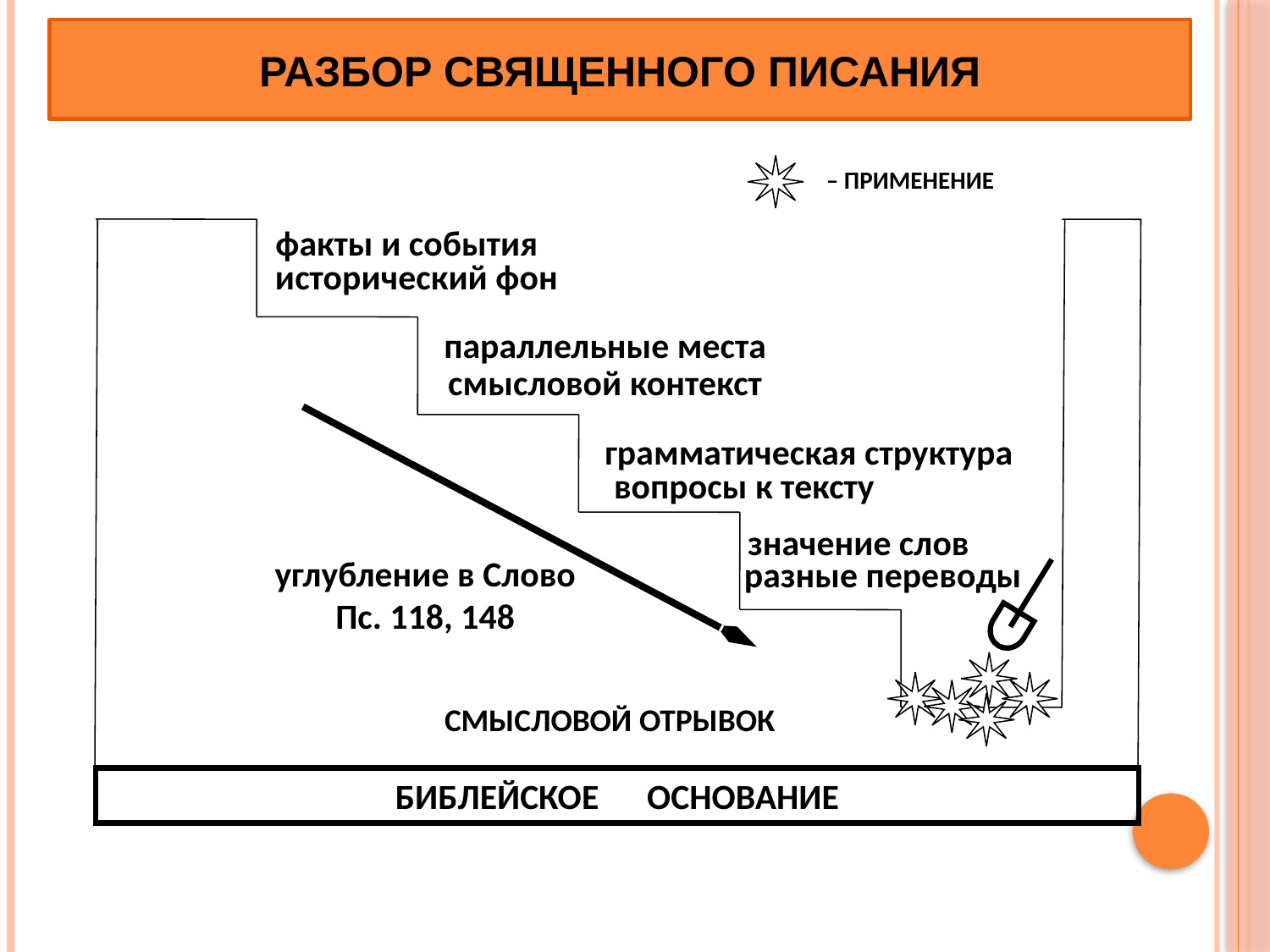

РАЗБОР СВЯЩЕННОГО ПИСАНИЯ

– ПРИМЕНЕНИЕ
факты и события

исторический фон

параллельные места
смысловой контекст

грамматическая структура
вопросы к тексту

значение слов
углубление в Слово
Пс. 118, 148
разные переводы

СМЫСЛОВОЙ ОТРЫВОК

БИБЛЕЙСКОЕ      ОСНОВАНИЕ